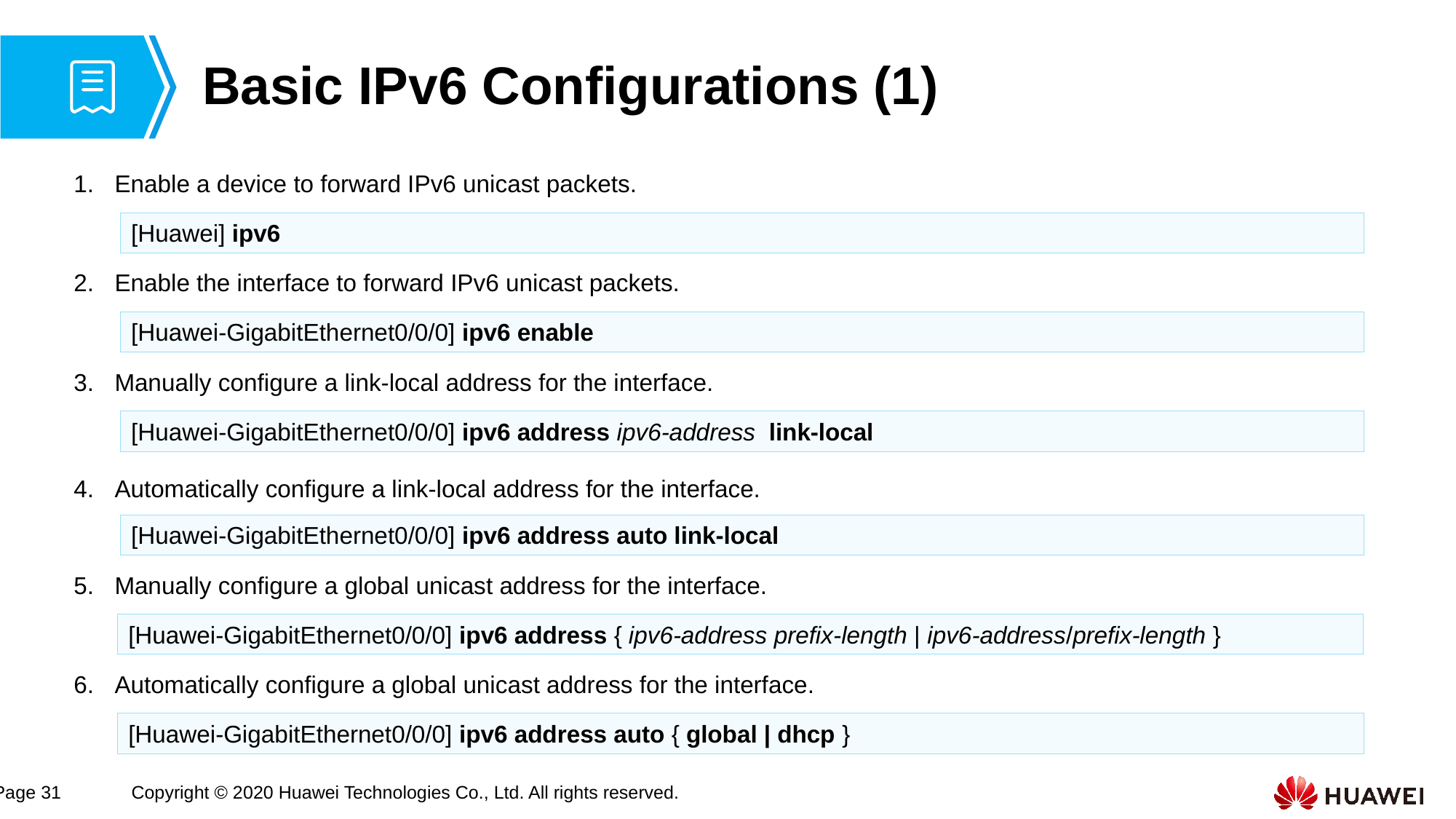

# Basic IPv6 Configurations (1)
Enable a device to forward IPv6 unicast packets.
[Huawei] ipv6
Enable the interface to forward IPv6 unicast packets.
[Huawei-GigabitEthernet0/0/0] ipv6 enable
Manually configure a link-local address for the interface.
[Huawei-GigabitEthernet0/0/0] ipv6 address ipv6-address  link-local
Automatically configure a link-local address for the interface.
[Huawei-GigabitEthernet0/0/0] ipv6 address auto link-local
Manually configure a global unicast address for the interface.
[Huawei-GigabitEthernet0/0/0] ipv6 address { ipv6-address prefix-length | ipv6-address/prefix-length }
Automatically configure a global unicast address for the interface.
[Huawei-GigabitEthernet0/0/0] ipv6 address auto { global | dhcp }